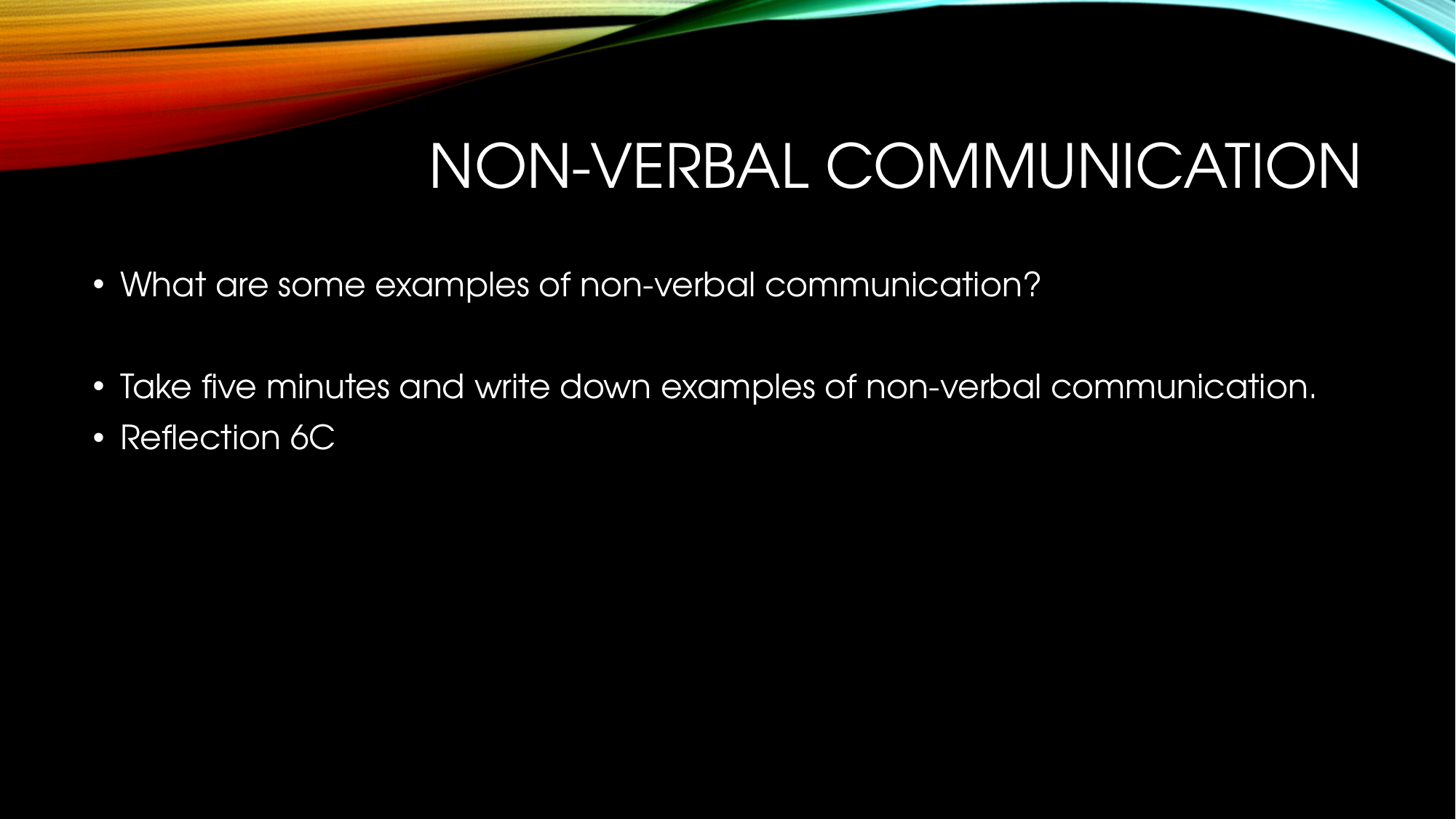

# non-verbal communication
What are some examples of non-verbal communication?

Take five minutes and write down examples of non-verbal communication.
Reflection 6C